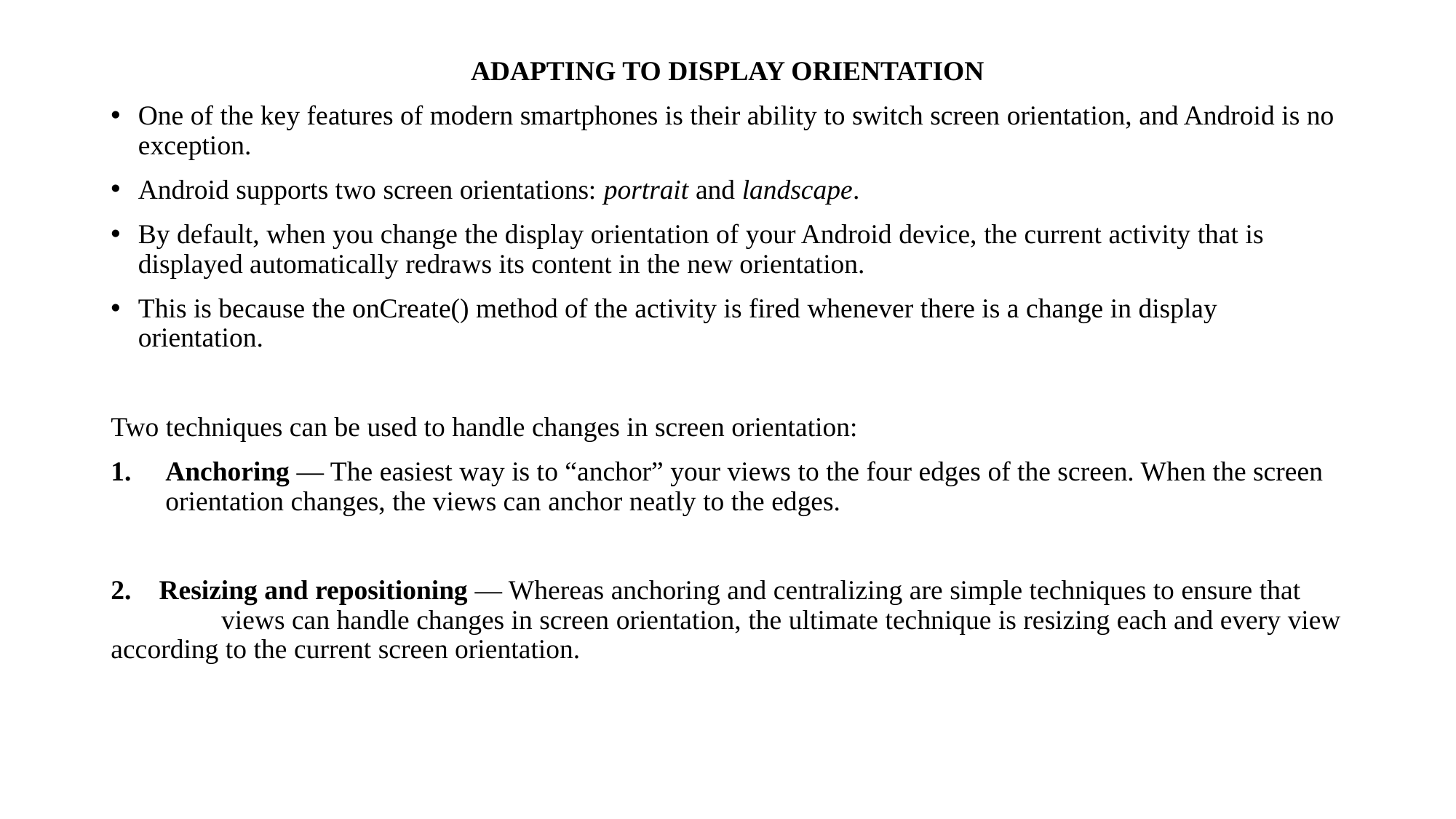

ADAPTING TO DISPLAY ORIENTATION
One of the key features of modern smartphones is their ability to switch screen orientation, and Android is no exception.
Android supports two screen orientations: portrait and landscape.
By default, when you change the display orientation of your Android device, the current activity that is displayed automatically redraws its content in the new orientation.
This is because the onCreate() method of the activity is fired whenever there is a change in display orientation.

Two techniques can be used to handle changes in screen orientation:
Anchoring — The easiest way is to “anchor” your views to the four edges of the screen. When the screen orientation changes, the views can anchor neatly to the edges.

2.    Resizing and repositioning — Whereas anchoring and centralizing are simple techniques to ensure that                       views can handle changes in screen orientation, the ultimate technique is resizing each and every view according to the current screen orientation.